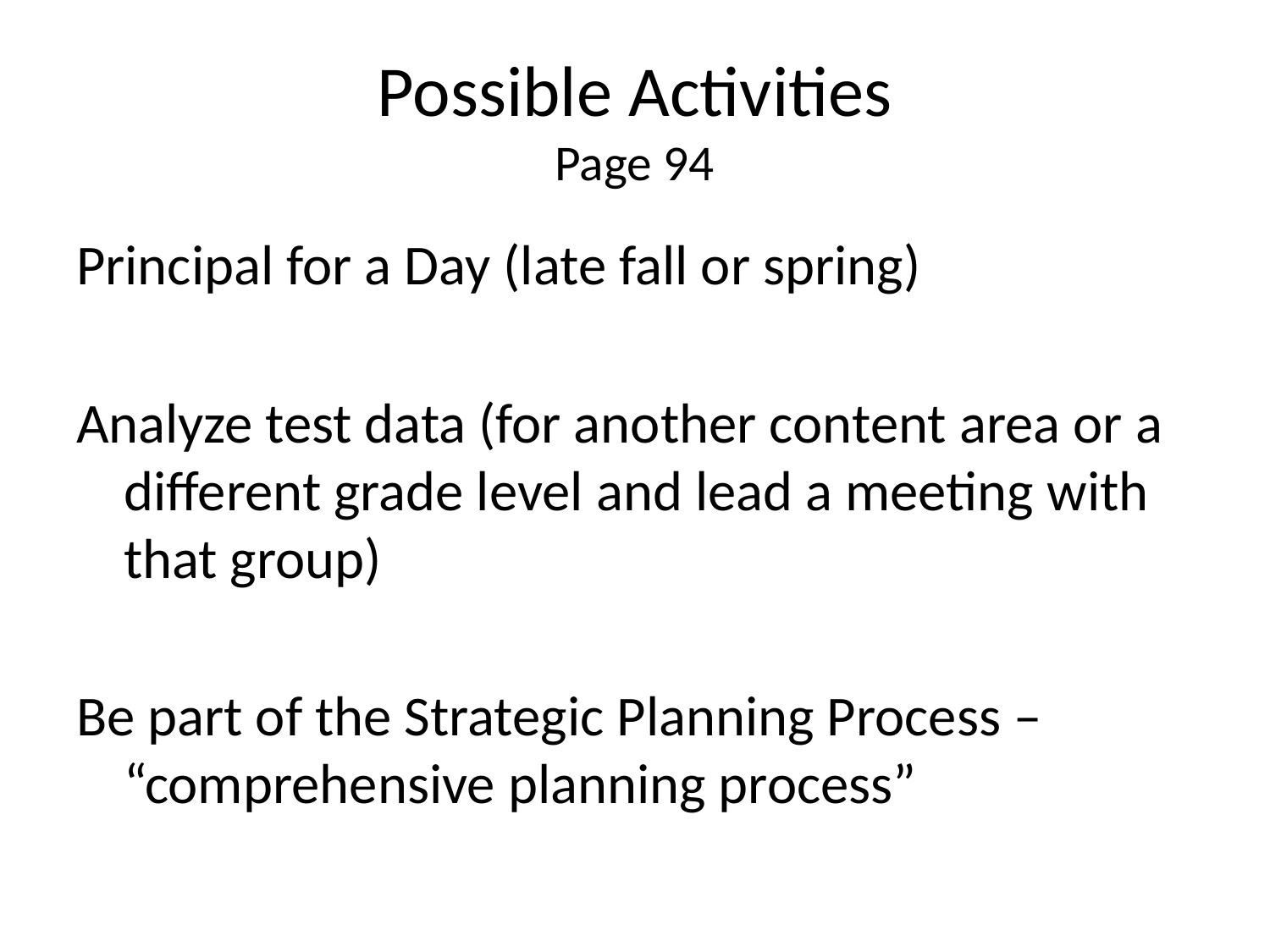

# Possible Activities Page 94
Principal for a Day (late fall or spring)

Analyze test data (for another content area or a different grade level and lead a meeting with that group)

Be part of the Strategic Planning Process – “comprehensive planning process”